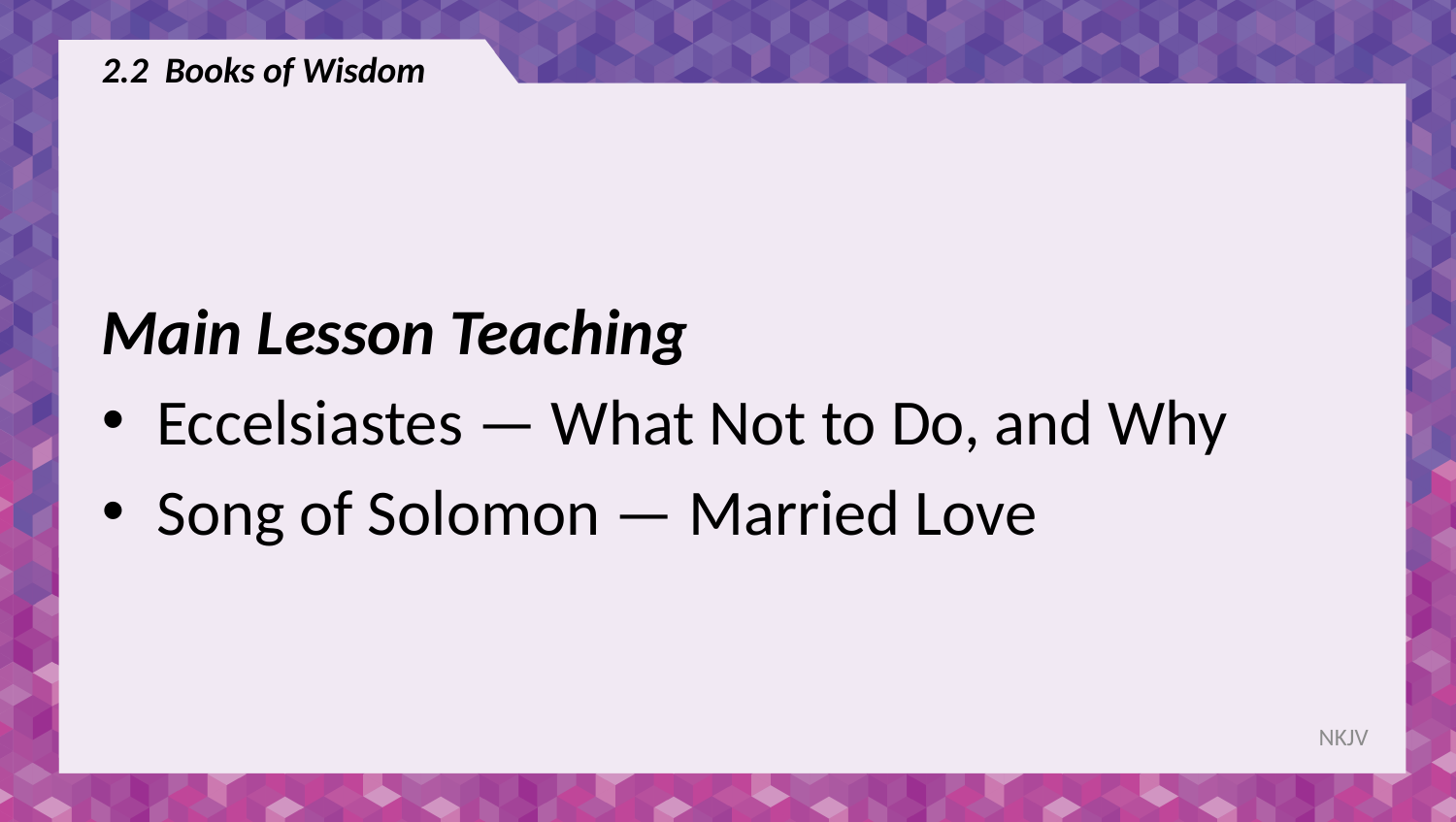

# 2.2  Books of Wisdom
Main Lesson Teaching
Eccelsiastes — What Not to Do, and Why
Song of Solomon — Married Love
NKJV